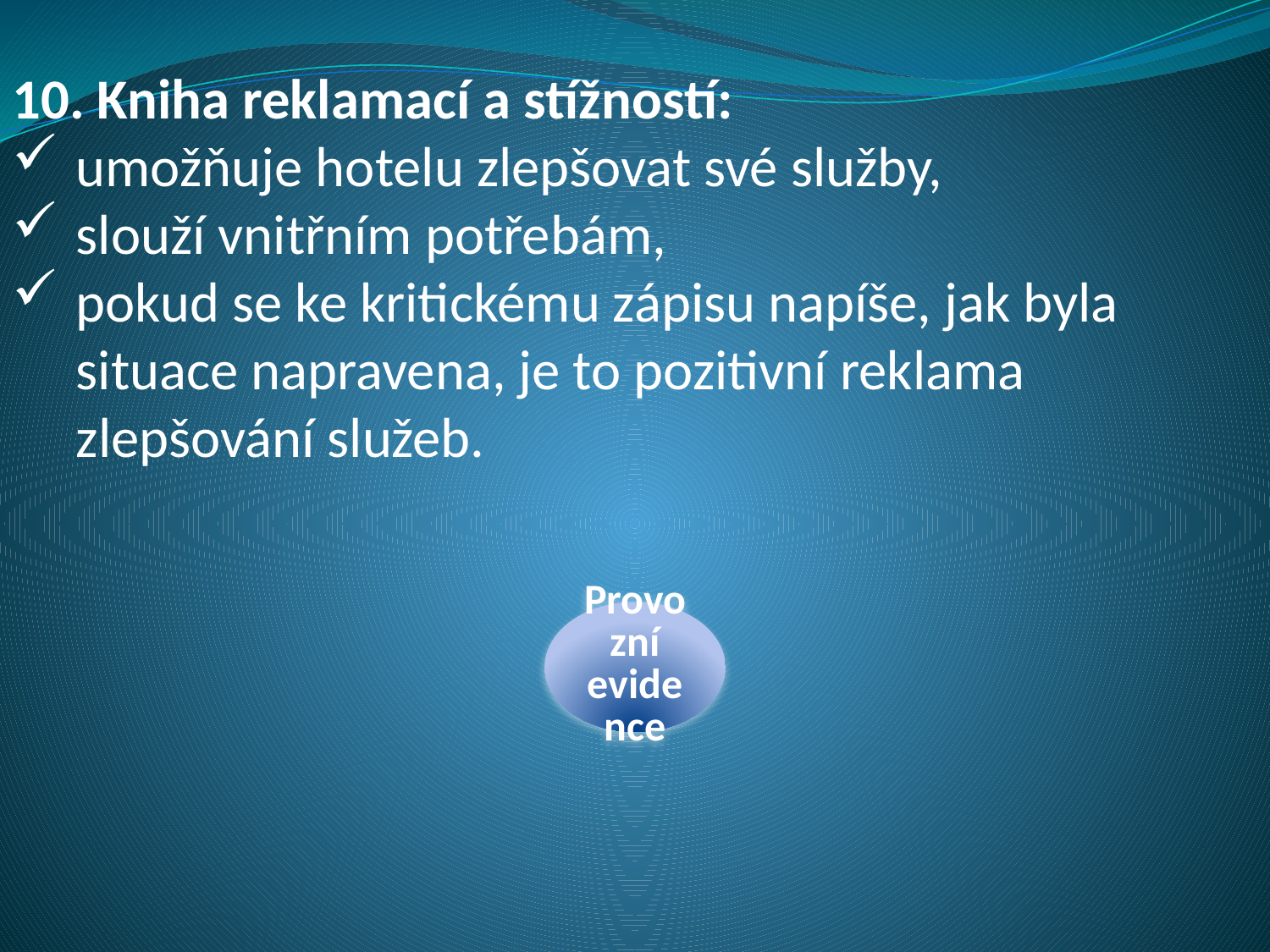

10. Kniha reklamací a stížností:
umožňuje hotelu zlepšovat své služby,
slouží vnitřním potřebám,
pokud se ke kritickému zápisu napíše, jak byla situace napravena, je to pozitivní reklama zlepšování služeb.

Provozní evidence
1
10